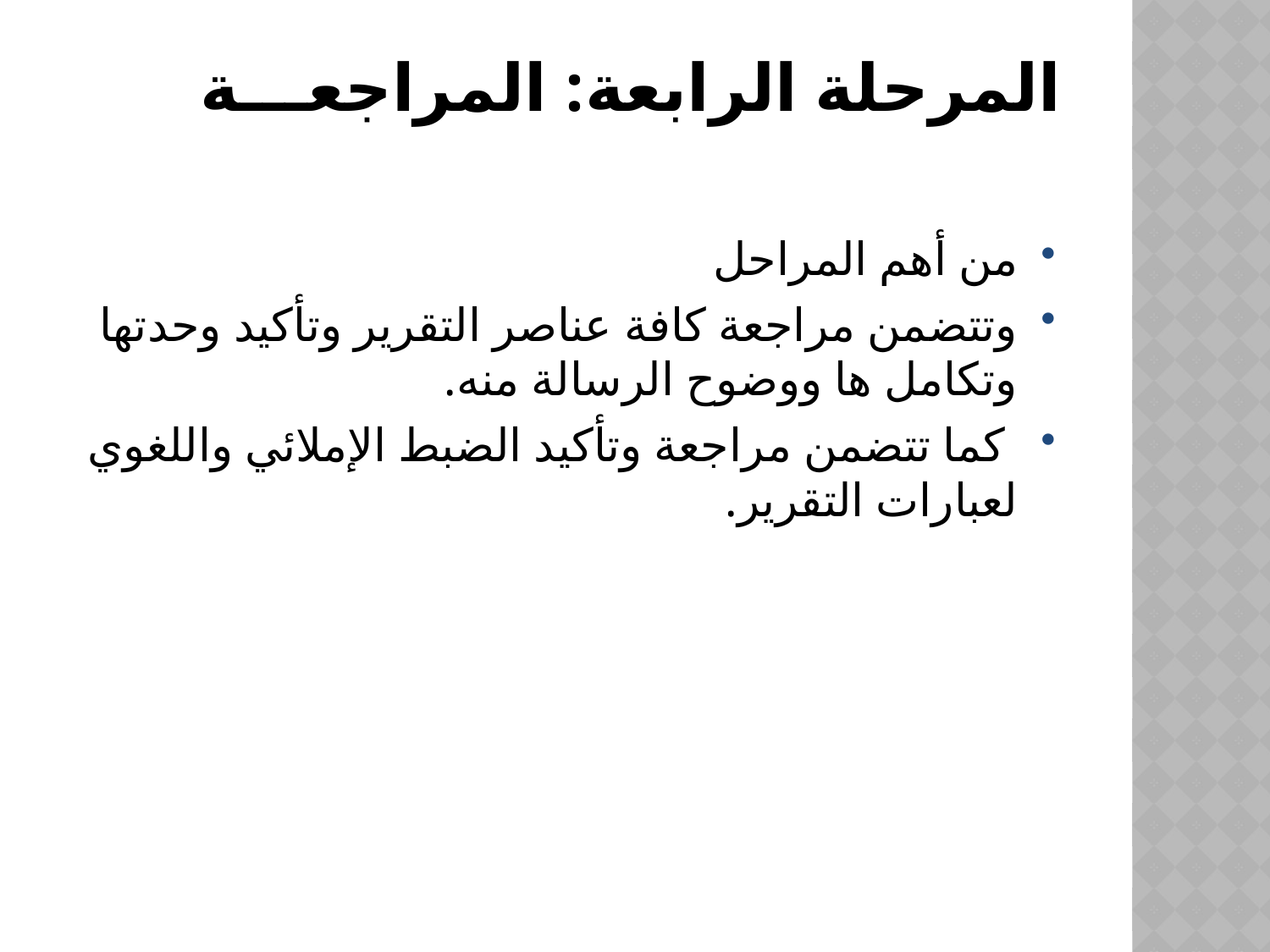

# المرحلة الرابعة: المراجعـــة
من أهم المراحل
وتتضمن مراجعة كافة عناصر التقرير وتأكيد وحدتها وتكامل ها ووضوح الرسالة منه.
 كما تتضمن مراجعة وتأكيد الضبط الإملائي واللغوي لعبارات التقرير.